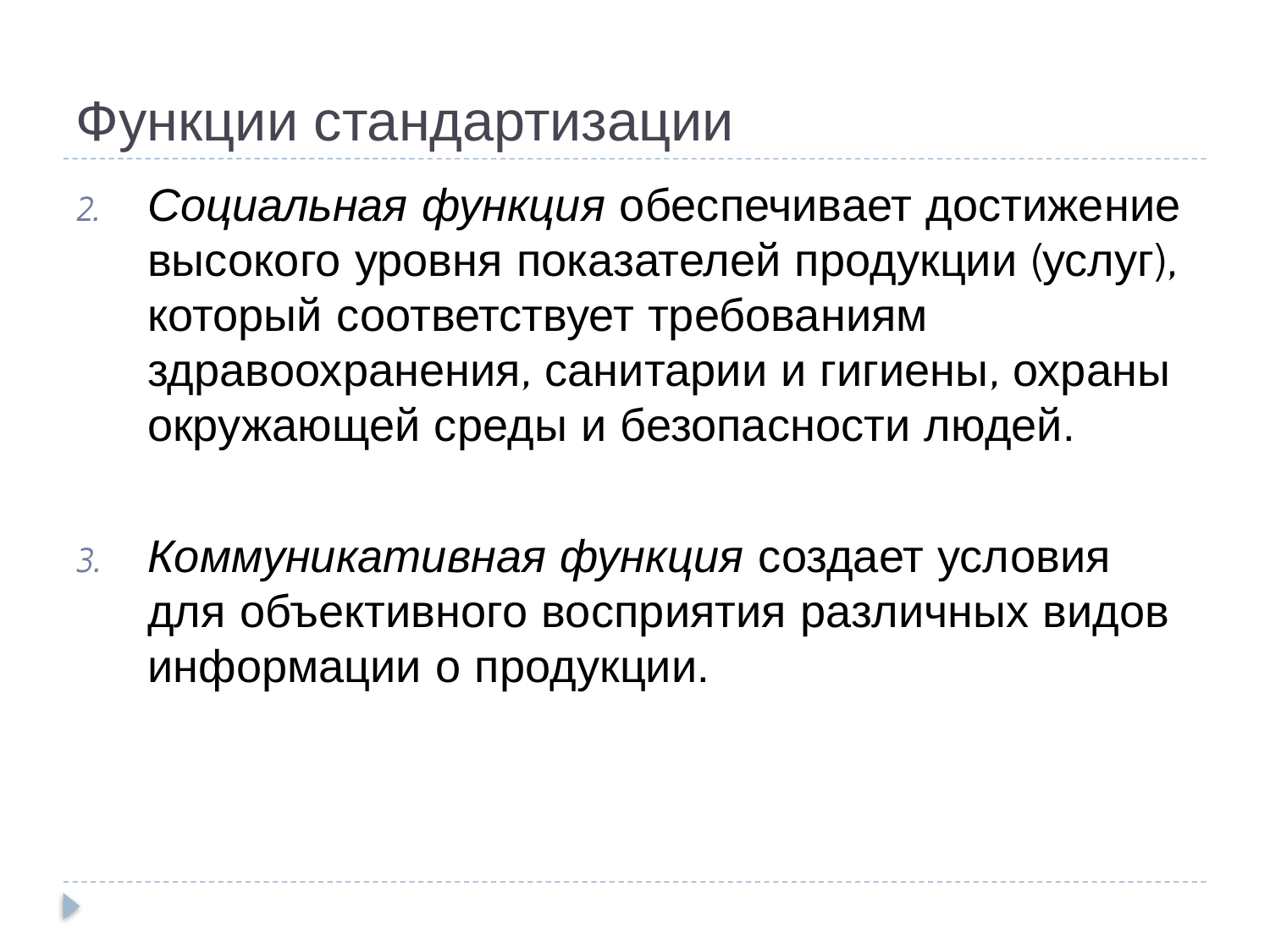

# Функции стандартизации
Социальная функция обеспечивает достижение высокого уровня показателей продукции (услуг), который соответствует требованиям здравоохранения, санитарии и гигиены, охраны окружающей среды и безопасности людей.

Коммуникативная функция создает условия для объективного восприятия различных видов информации о продукции.